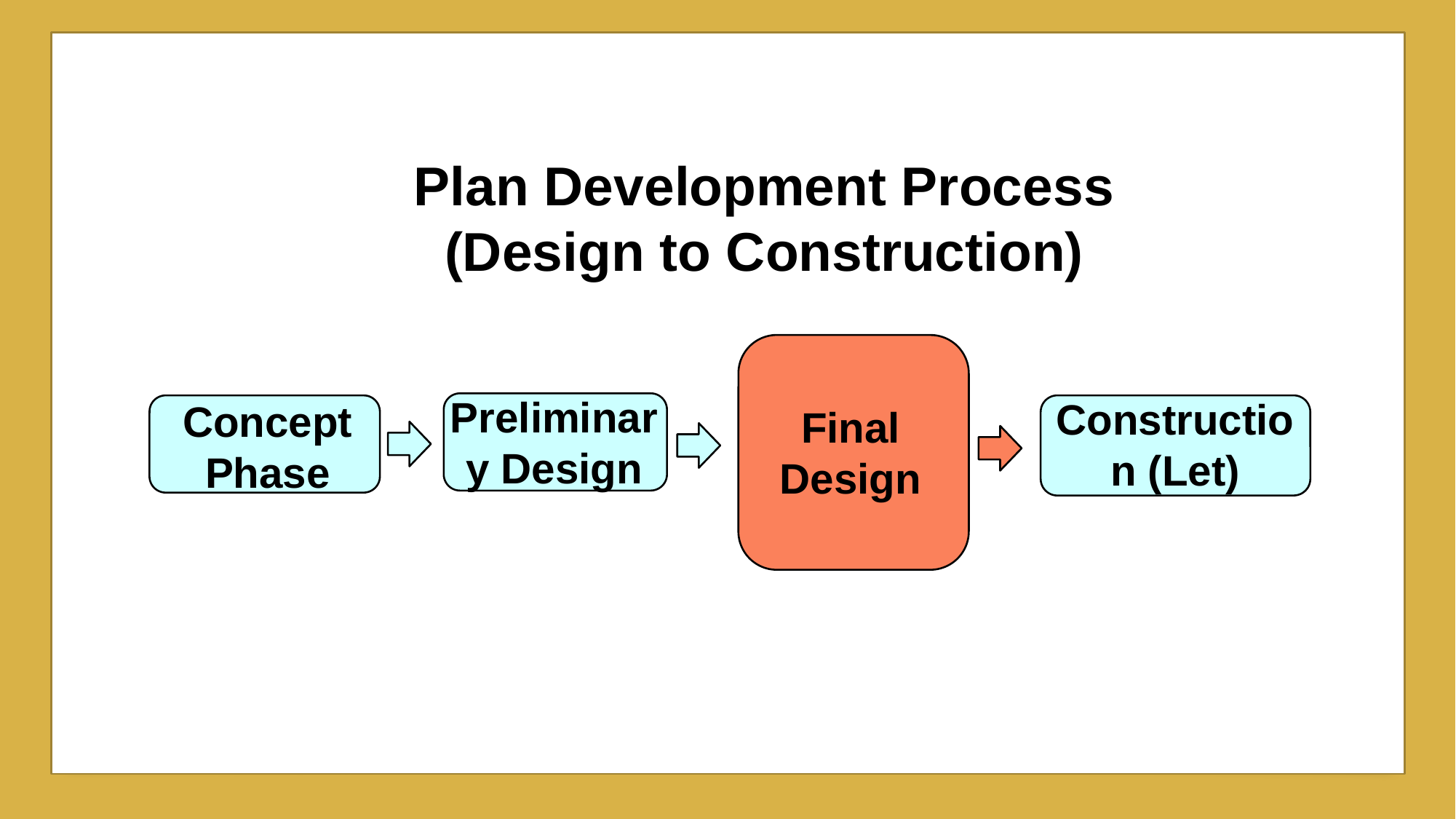

Plan Development Process
(Design to Construction)

Preliminary Design
Construction (Let)
Concept Phase

Final Design